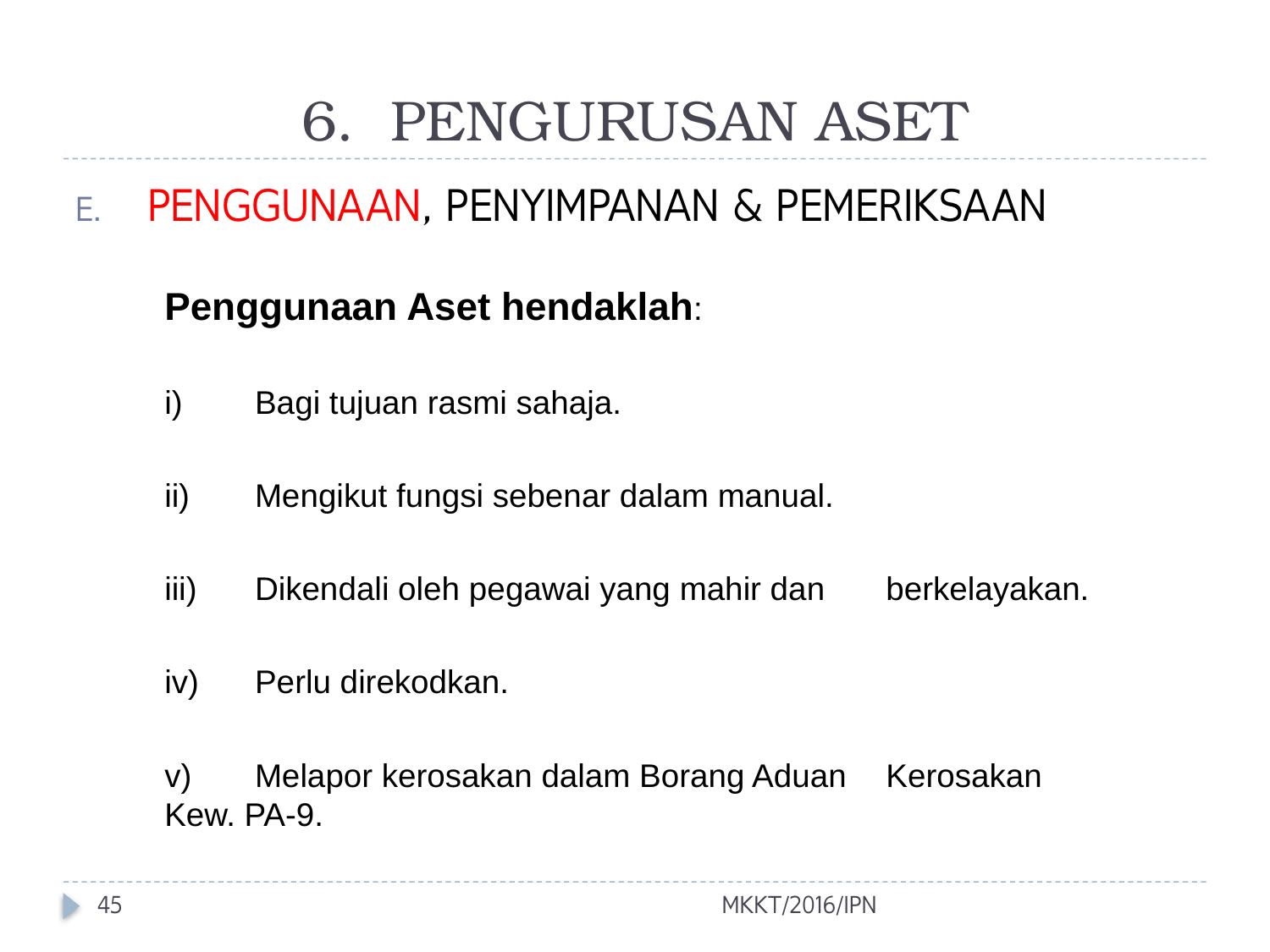

# 6.  PENGURUSAN ASET
PENGGUNAAN, PENYIMPANAN & PEMERIKSAAN

Penggunaan Aset hendaklah:

i)	Bagi tujuan rasmi sahaja.

ii)	Mengikut fungsi sebenar dalam manual.

iii)	Dikendali oleh pegawai yang mahir dan 	berkelayakan.

iv)	Perlu direkodkan.

v)	Melapor kerosakan dalam Borang Aduan 	Kerosakan Kew. PA-9.

45
MKKT/2016/IPN